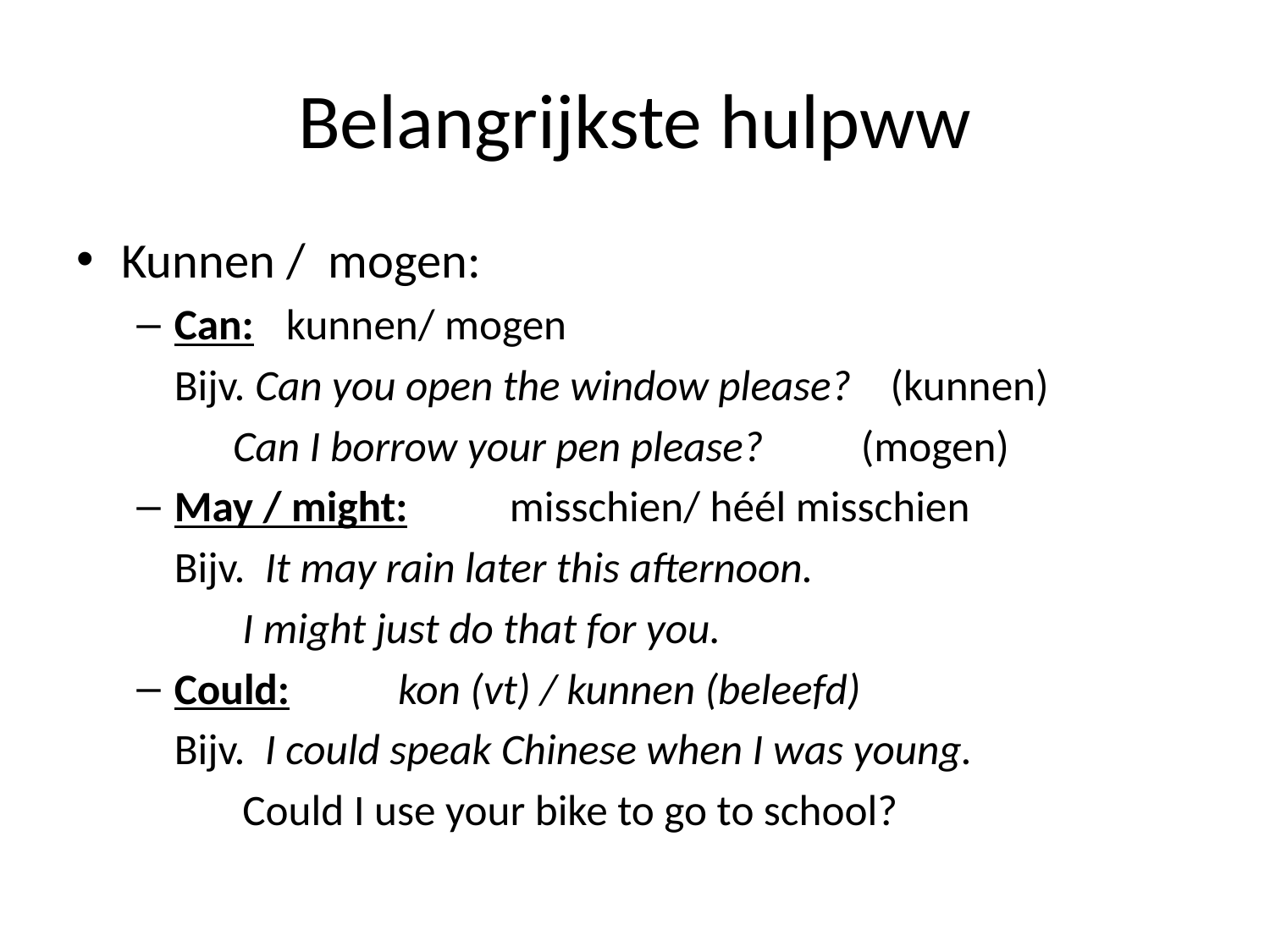

# Belangrijkste hulpww
Kunnen /  mogen:
Can:			kunnen/ mogen
	Bijv. Can you open the window please?    (kunnen)
		      Can I borrow your pen please?          (mogen)
May / might: 		misschien/ héél misschien
	Bijv.  It may rain later this afternoon.
		       I might just do that for you.
Could: 			kon (vt) / kunnen (beleefd)
	Bijv.  I could speak Chinese when I was young.
		       Could I use your bike to go to school?